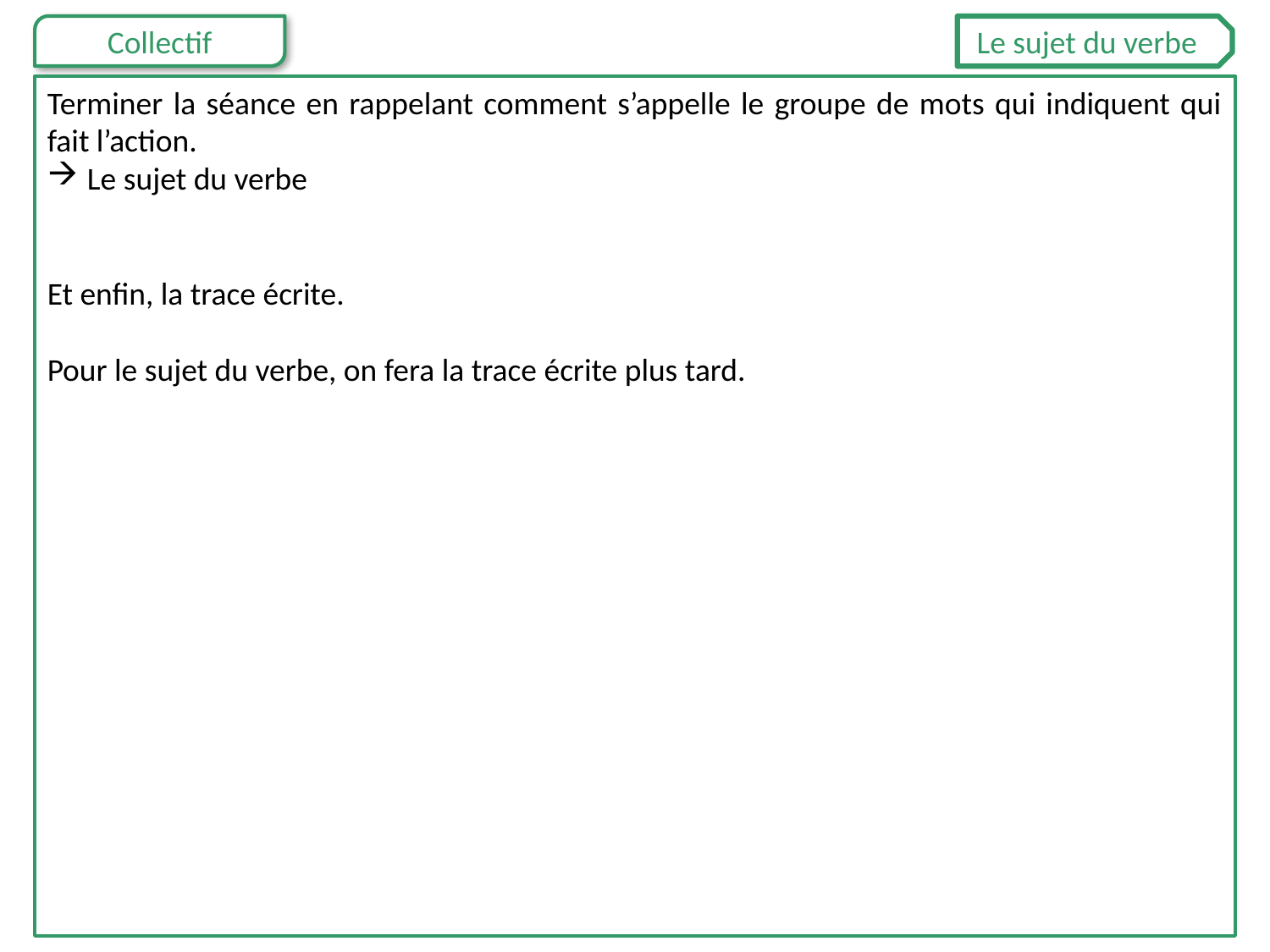

Le sujet du verbe
Terminer la séance en rappelant comment s’appelle le groupe de mots qui indiquent qui fait l’action.
Le sujet du verbe

Et enfin, la trace écrite.

Pour le sujet du verbe, on fera la trace écrite plus tard.